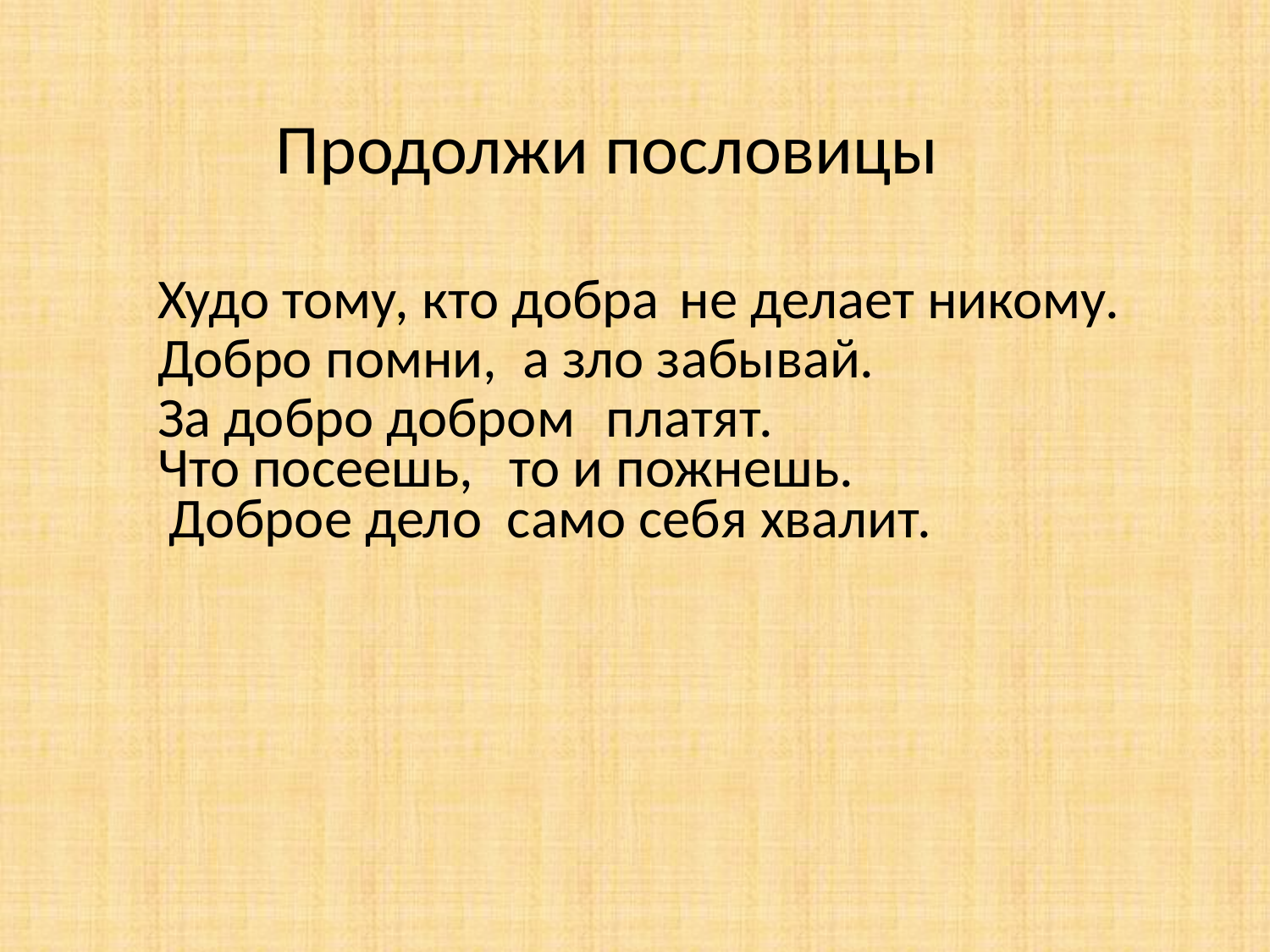

Продолжи пословицы
Худо тому, кто добра
не делает никому.
Добро помни,
а зло забывай.
За добро добром
платят.
Что посеешь,
то и пожнешь.
Доброе дело
само себя хвалит.